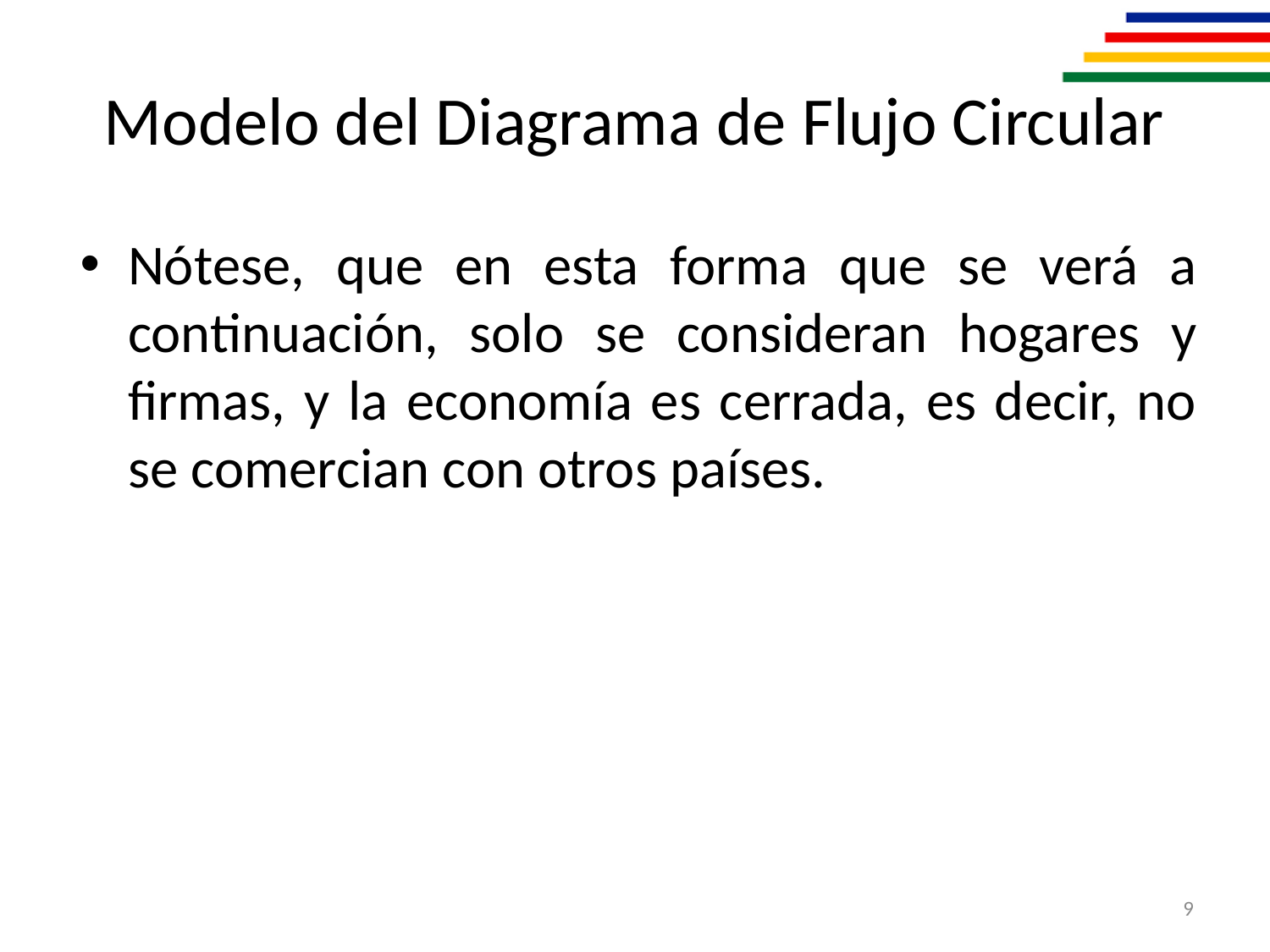

# Modelo del Diagrama de Flujo Circular
Nótese, que en esta forma que se verá a continuación, solo se consideran hogares y firmas, y la economía es cerrada, es decir, no se comercian con otros países.
9